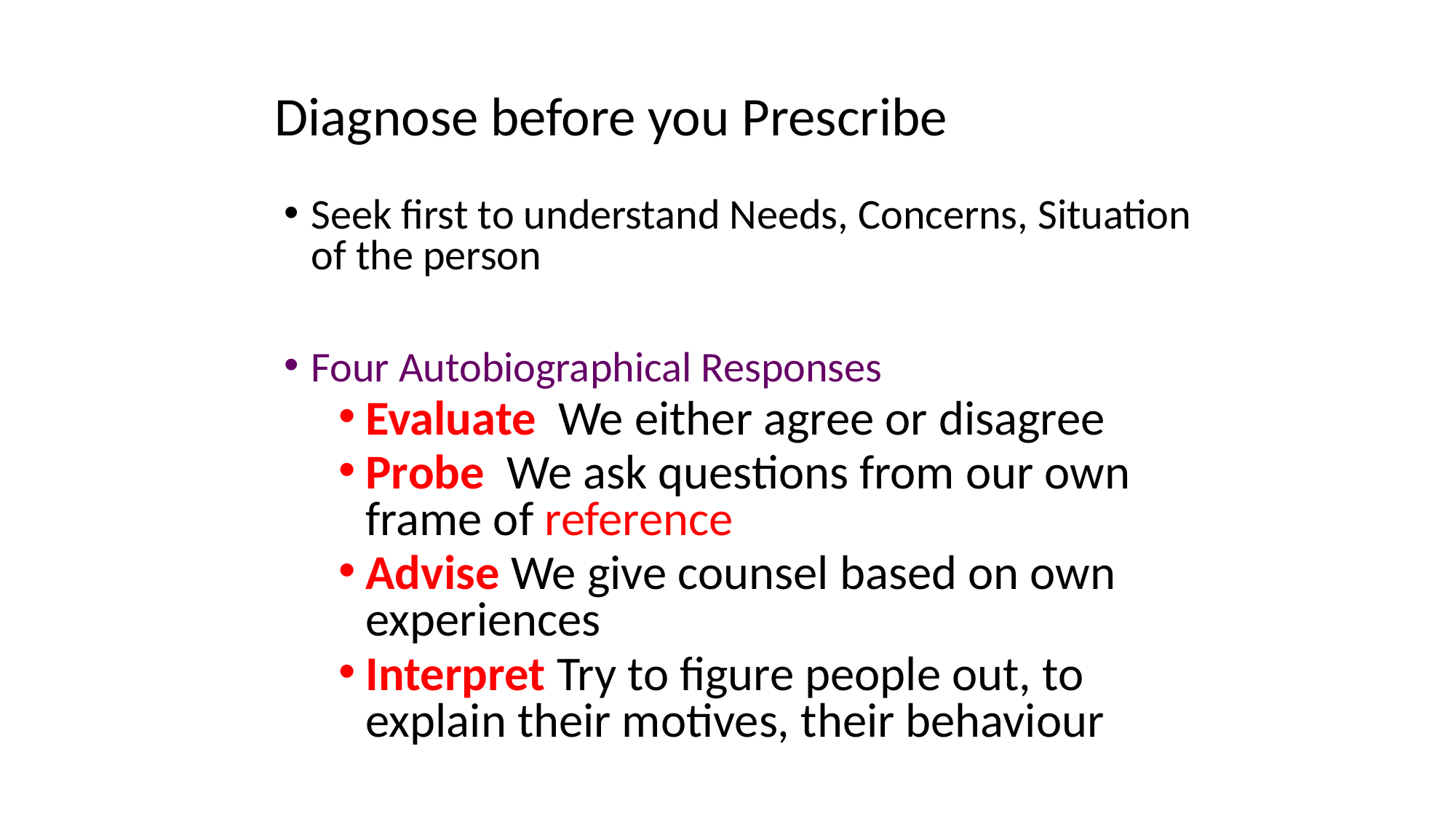

# Diagnose before you Prescribe
Seek first to understand Needs, Concerns, Situation of the person

Four Autobiographical Responses
Evaluate  We either agree or disagree
Probe  We ask questions from our own frame of reference
Advise We give counsel based on own experiences
Interpret Try to figure people out, to explain their motives, their behaviour